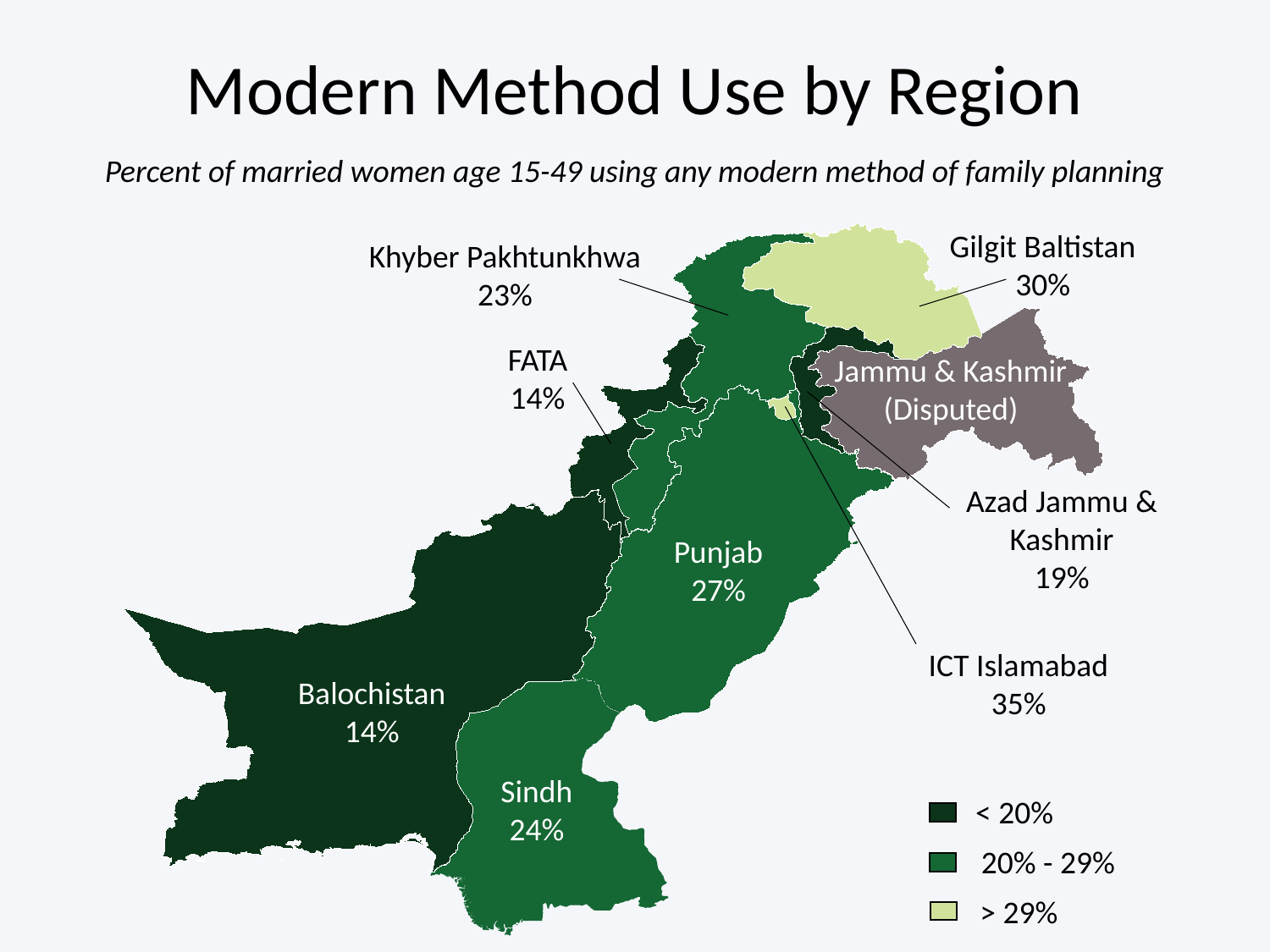

# Modern Method Use by Region
Percent of married women age 15-49 using any modern method of family planning
Gilgit Baltistan
30%

Khyber Pakhtunkhwa
23%

FATA
14%

Jammu & Kashmir (Disputed)

Azad Jammu & Kashmir
19%

Punjab
27%
ICT Islamabad
35%
Balochistan
14%

Sindh
24%
< 20%

20% - 29%

> 29%